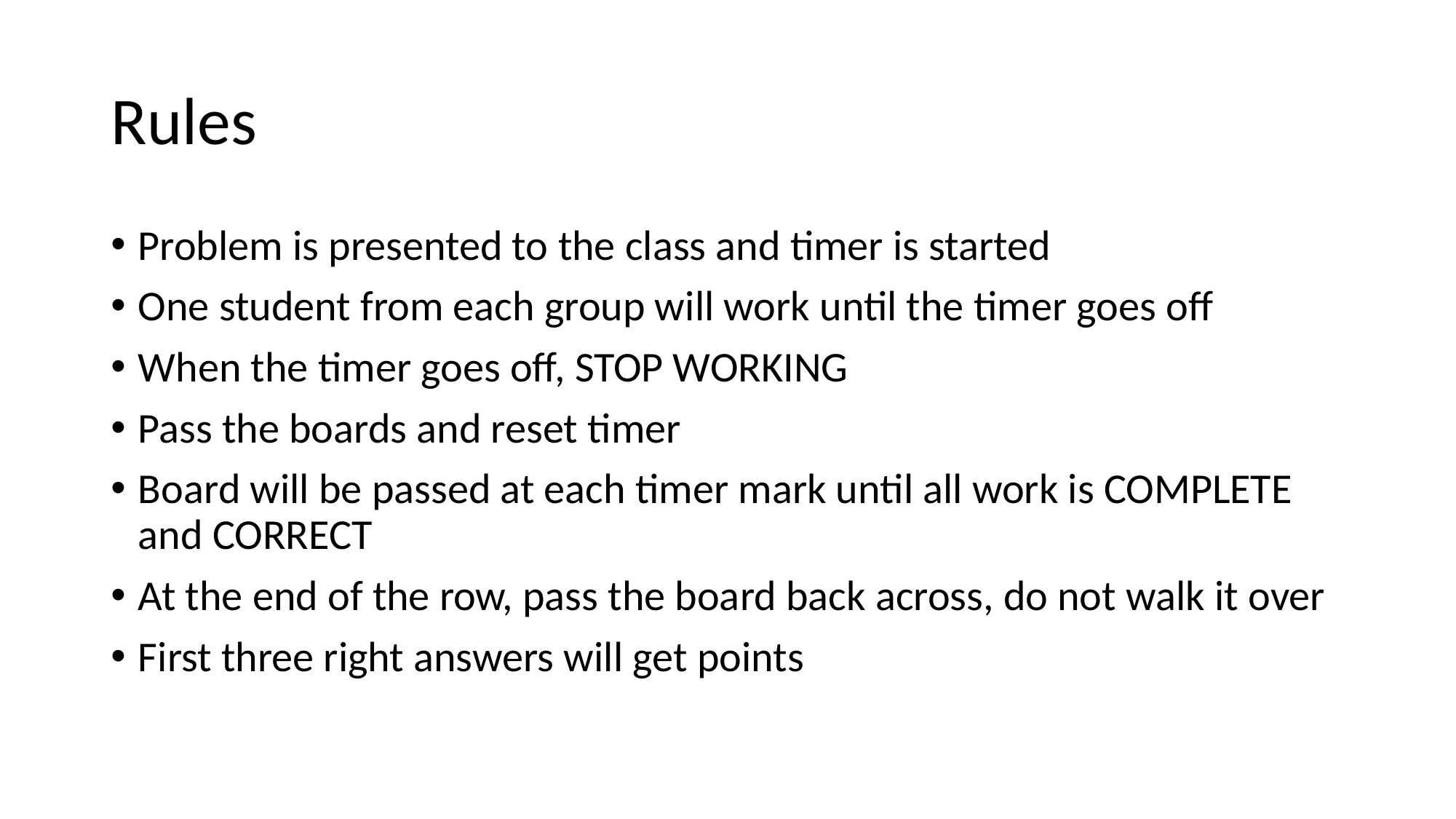

# Rules
Problem is presented to the class and timer is started
One student from each group will work until the timer goes off
When the timer goes off, STOP WORKING
Pass the boards and reset timer
Board will be passed at each timer mark until all work is COMPLETE and CORRECT
At the end of the row, pass the board back across, do not walk it over
First three right answers will get points